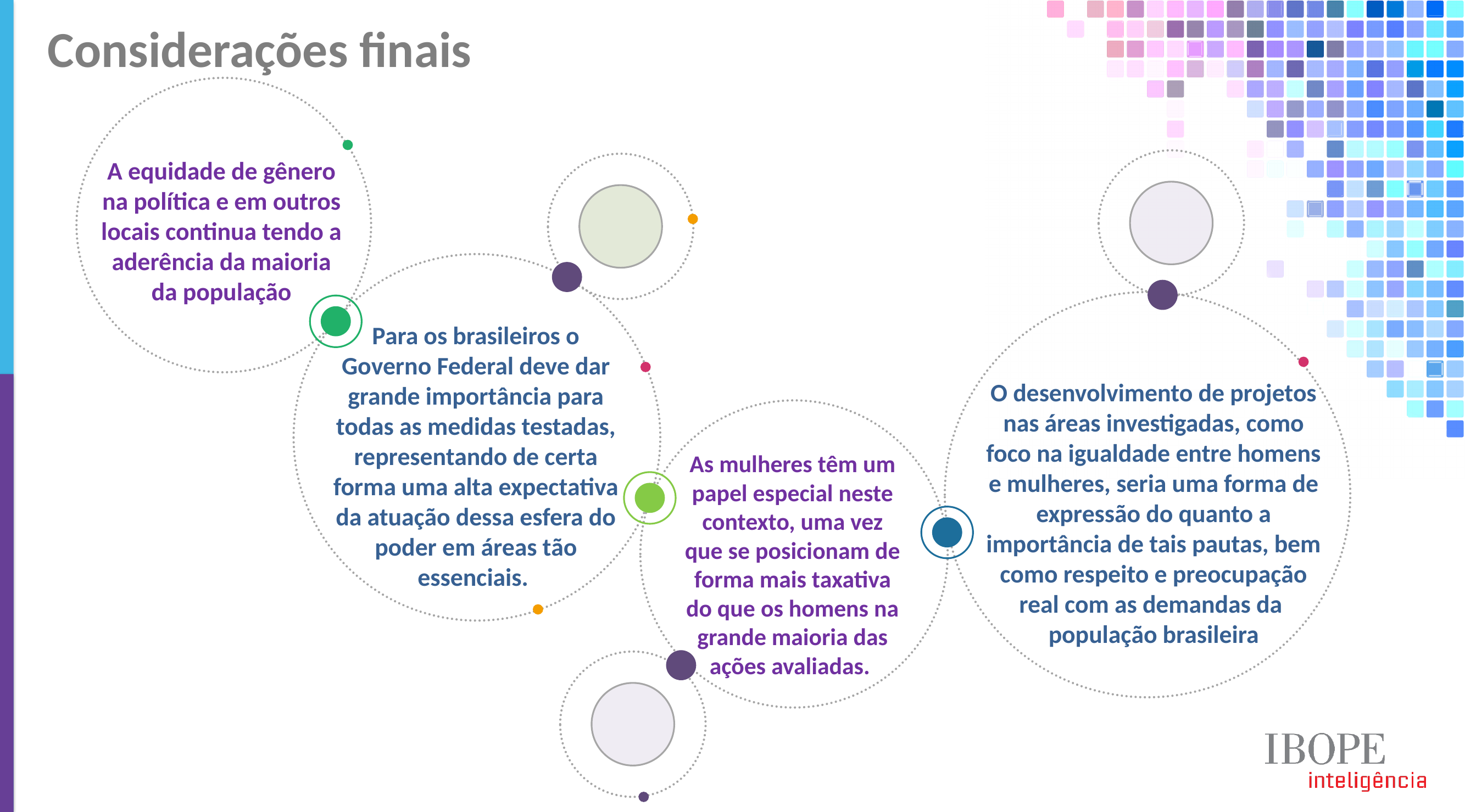

Considerações finais

A equidade de gênero na política e em outros locais continua tendo a aderência da maioria da população

Para os brasileiros o Governo Federal deve dar grande importância para todas as medidas testadas, representando de certa forma uma alta expectativa da atuação dessa esfera do poder em áreas tão essenciais.

O desenvolvimento de projetos nas áreas investigadas, como foco na igualdade entre homens e mulheres, seria uma forma de expressão do quanto a importância de tais pautas, bem como respeito e preocupação real com as demandas da  população brasileira

As mulheres têm um papel especial neste contexto, uma vez que se posicionam de forma mais taxativa do que os homens na grande maioria das ações avaliadas.